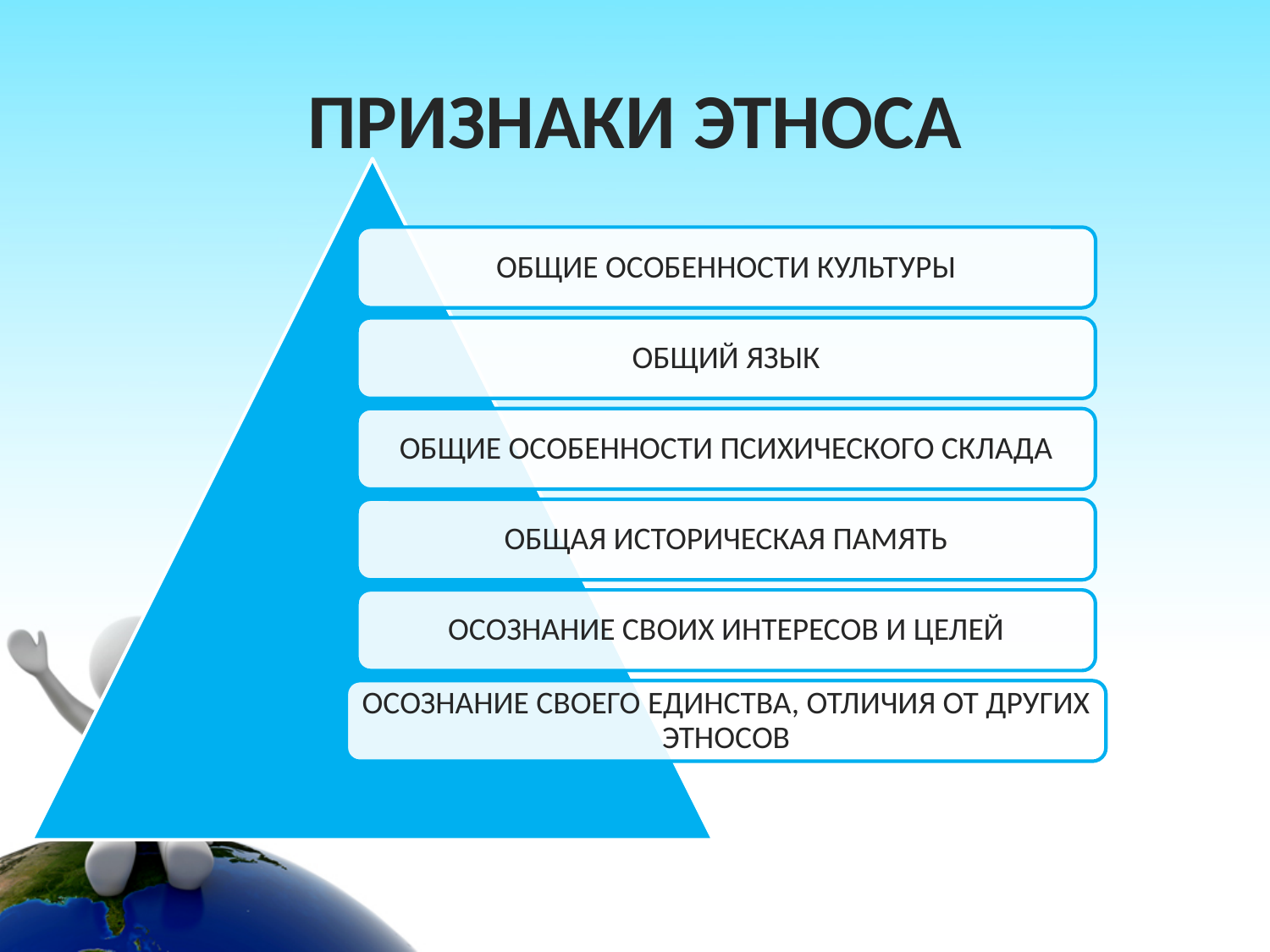

# ПРИЗНАКИ ЭТНОСА
ОБЩИЕ ОСОБЕННОСТИ КУЛЬТУРЫ
ОБЩИЙ ЯЗЫК
ОБЩИЕ ОСОБЕННОСТИ ПСИХИЧЕСКОГО СКЛАДА
ОБЩАЯ ИСТОРИЧЕСКАЯ ПАМЯТЬ
ОСОЗНАНИЕ СВОИХ ИНТЕРЕСОВ И ЦЕЛЕЙ
ОСОЗНАНИЕ СВОЕГО ЕДИНСТВА, ОТЛИЧИЯ ОТ ДРУГИХ ЭТНОСОВ